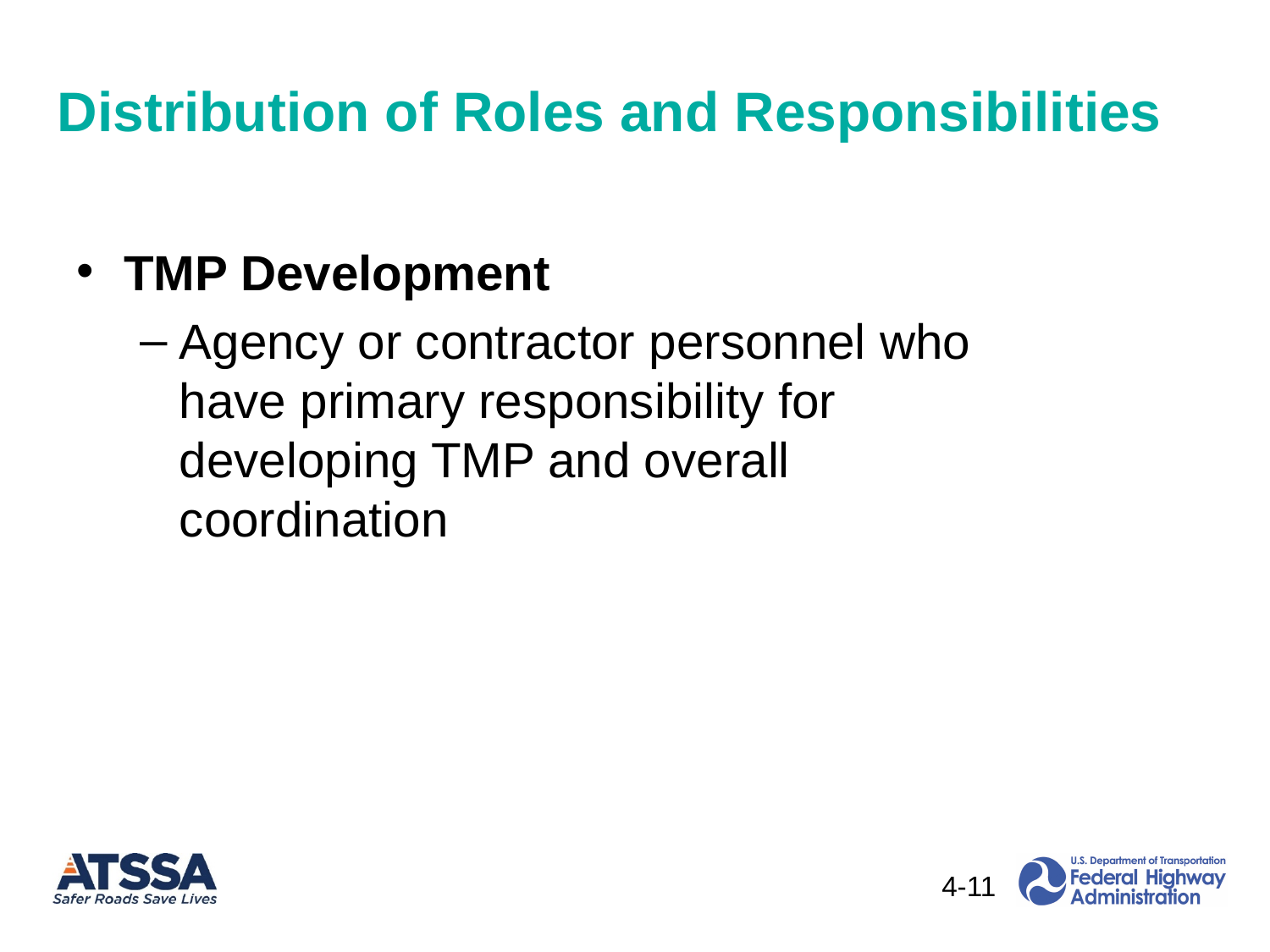

# Distribution of Roles and Responsibilities
TMP Development
Agency or contractor personnel who have primary responsibility for developing TMP and overall coordination